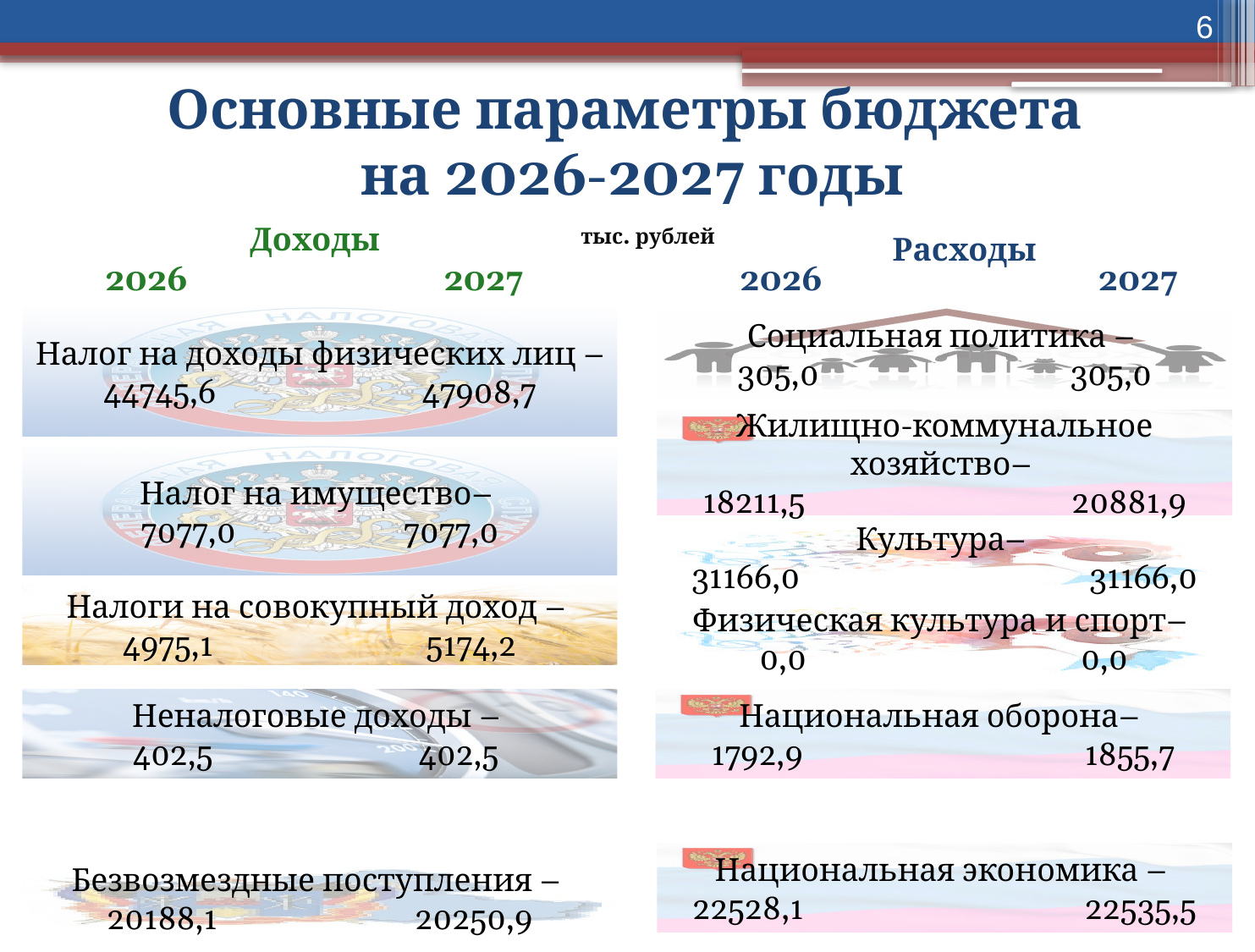

6
Основные параметры бюджета
на 2026-2027 годы

Доходы
тыс. рублей
Расходы
2026
2027
2026
2027
Налог на доходы физических лиц – 44745,6                           47908,7
Социальная политика –
305,0                                 305,0
Жилищно-коммунальное хозяйство–
18211,5                                   20881,9
Налог на имущество–
7077,0                      7077,0
Культура–
31166,0                                      31166,0
Налоги на совокупный доход –
4975,1                            5174,2
Физическая культура и спорт–
0,0                                    0,0
Национальная оборона–
1792,9                                     1855,7
Неналоговые доходы –
402,5                           402,5
Национальная экономика –
22528,1                                     22535,5
Безвозмездные поступления –
20188,1                          20250,9